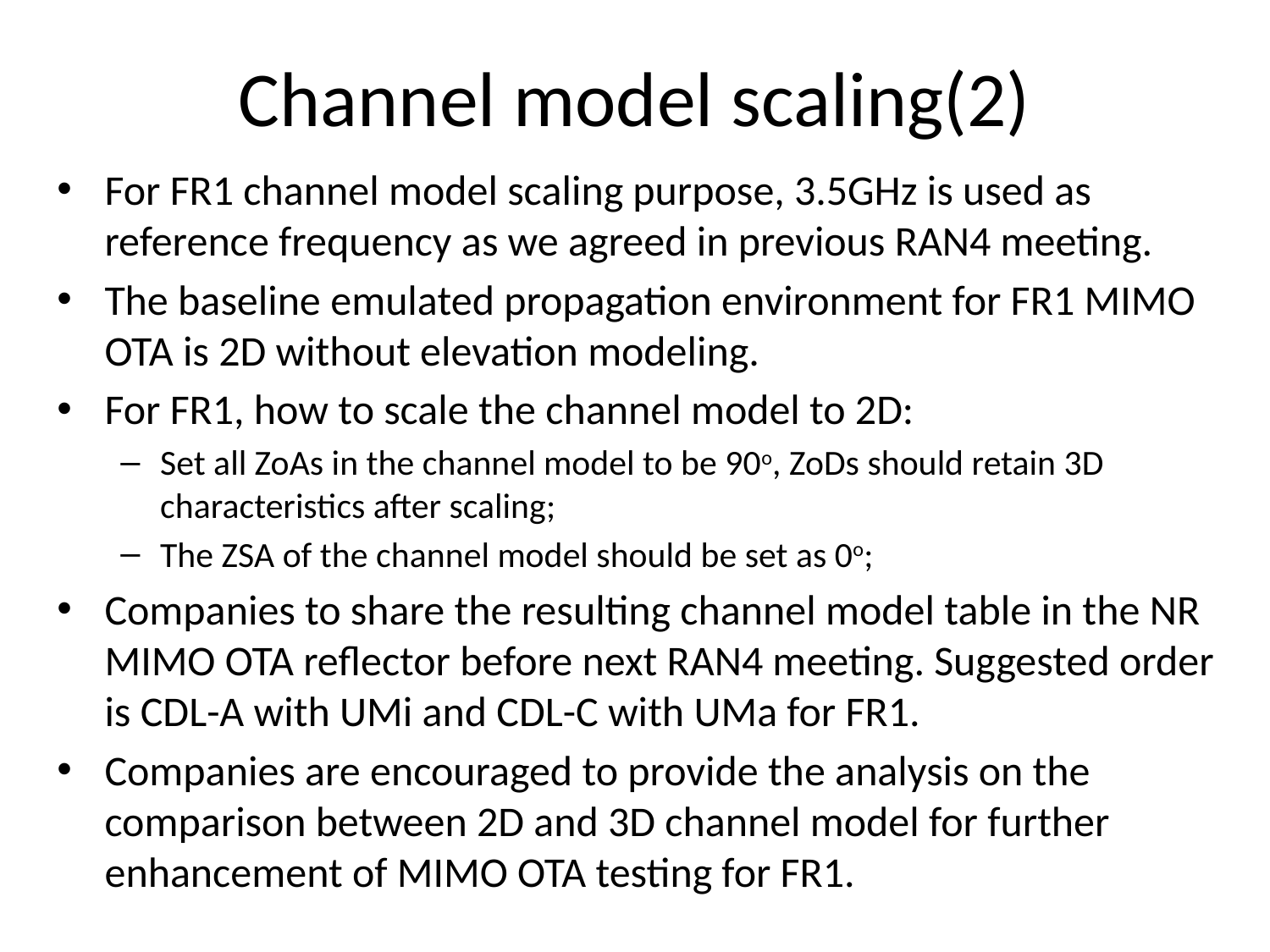

# Channel model scaling(2)
For FR1 channel model scaling purpose, 3.5GHz is used as reference frequency as we agreed in previous RAN4 meeting.
The baseline emulated propagation environment for FR1 MIMO OTA is 2D without elevation modeling.
For FR1, how to scale the channel model to 2D:
Set all ZoAs in the channel model to be 90o, ZoDs should retain 3D characteristics after scaling;
The ZSA of the channel model should be set as 0o;
Companies to share the resulting channel model table in the NR MIMO OTA reflector before next RAN4 meeting. Suggested order is CDL-A with UMi and CDL-C with UMa for FR1.
Companies are encouraged to provide the analysis on the comparison between 2D and 3D channel model for further enhancement of MIMO OTA testing for FR1.